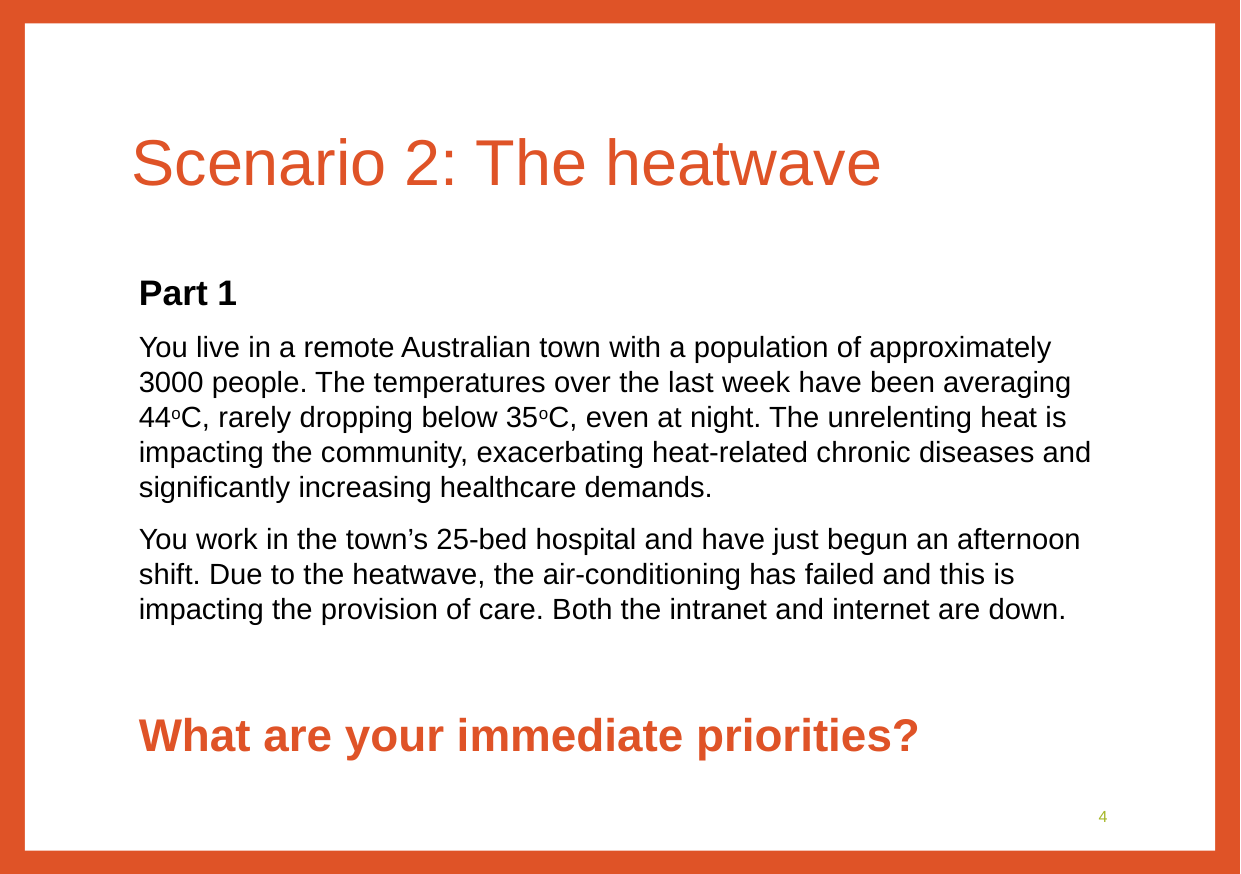

# Scenario 2: The heatwave
Part 1
You live in a remote Australian town with a population of approximately 3000 people. The temperatures over the last week have been averaging 44oC, rarely dropping below 35oC, even at night. The unrelenting heat is impacting the community, exacerbating heat-related chronic diseases and significantly increasing healthcare demands.
You work in the town’s 25-bed hospital and have just begun an afternoon shift. Due to the heatwave, the air-conditioning has failed and this is impacting the provision of care. Both the intranet and internet are down.

What are your immediate priorities?

4